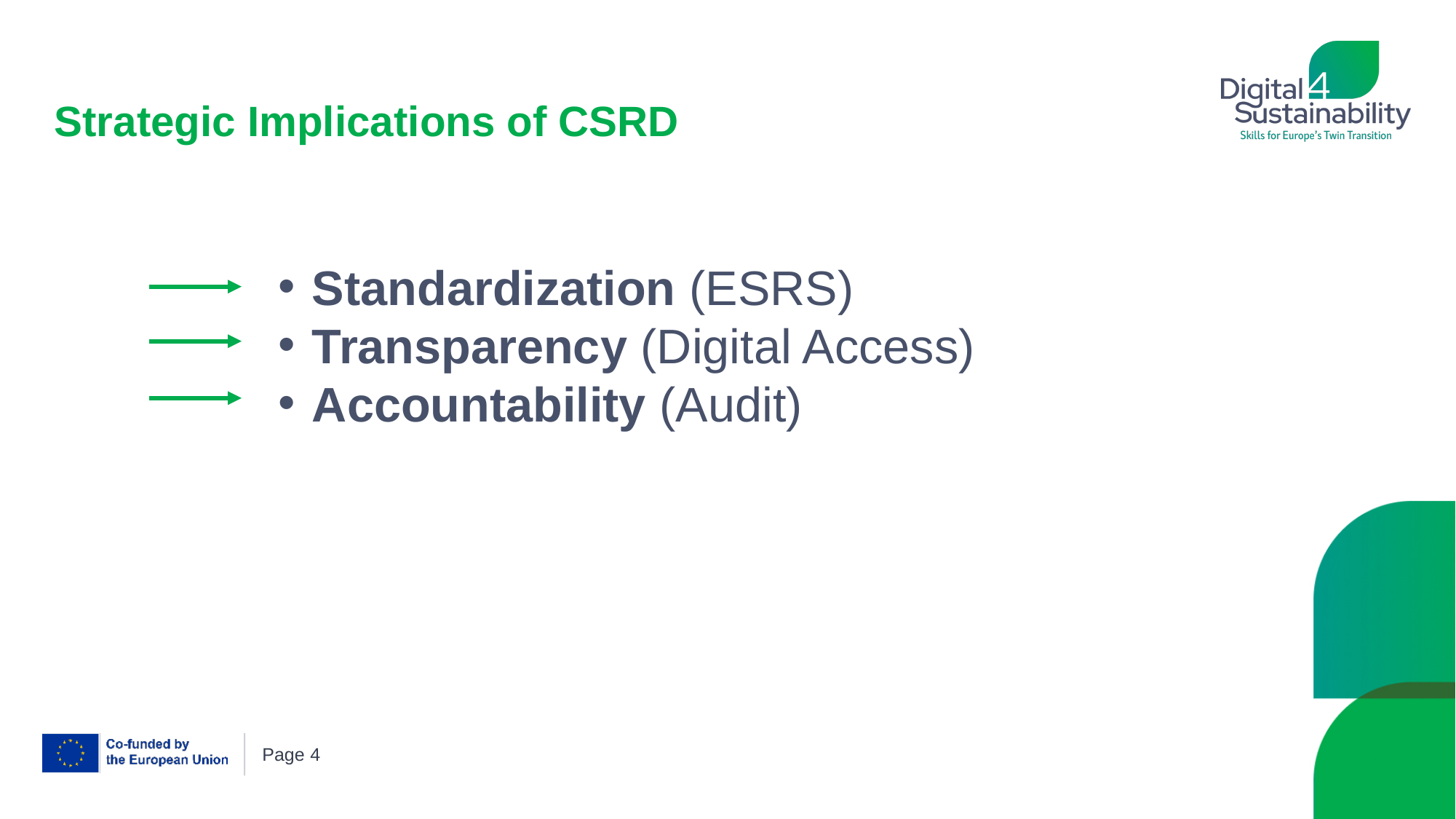

# Strategic Implications of CSRD
Standardization (ESRS)
Transparency (Digital Access)
Accountability (Audit)